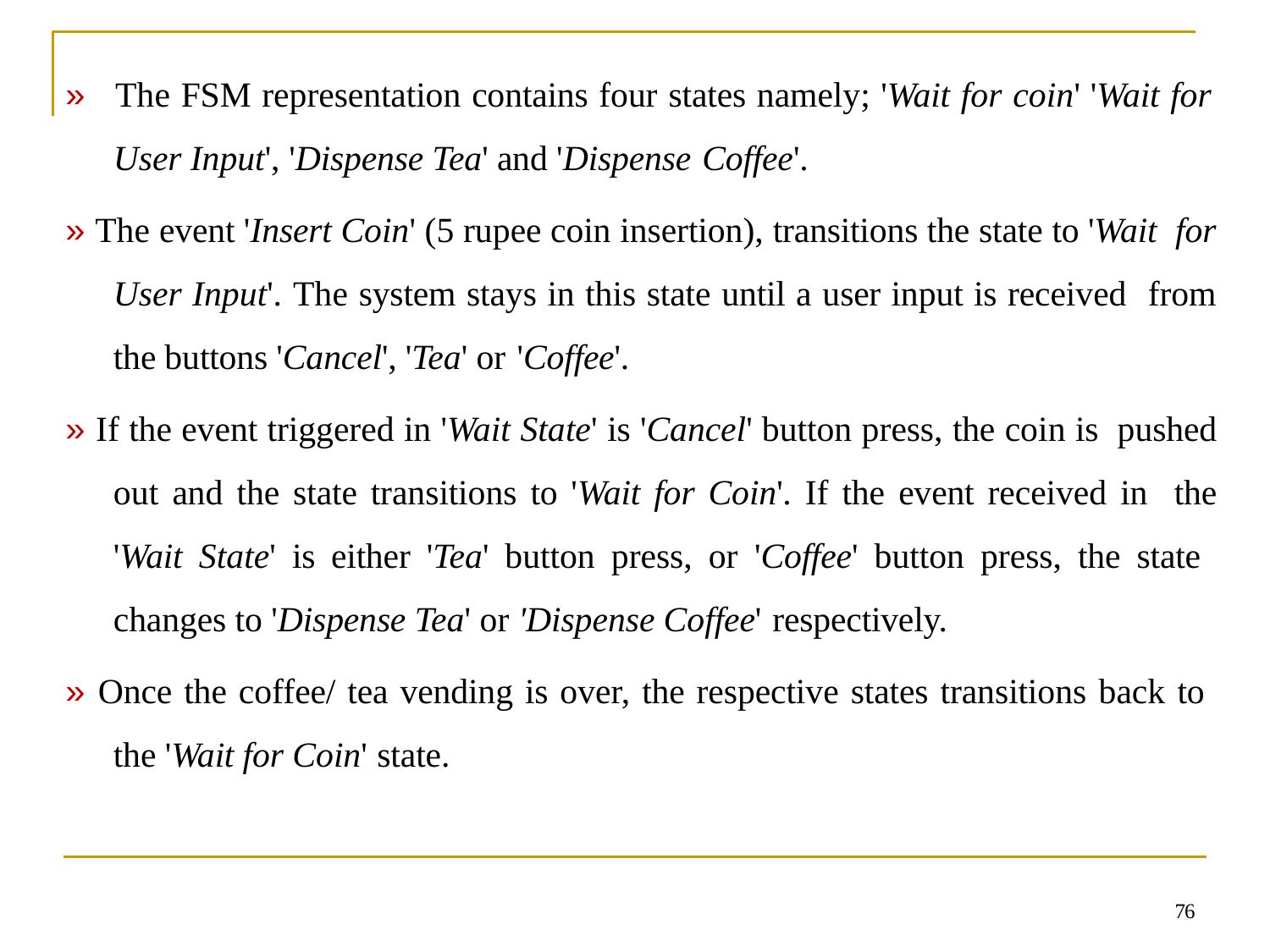

»	The FSM representation contains four states namely; 'Wait for coin' 'Wait for
User Input', 'Dispense Tea' and 'Dispense Coffee'.
» The event 'Insert Coin' (5 rupee coin insertion), transitions the state to 'Wait  for User Input'. The system stays in this state until a user input is received  from the buttons 'Cancel', 'Tea' or 'Coffee'.
» If the event triggered in 'Wait State' is 'Cancel' button press, the coin is  pushed out and the state transitions to 'Wait for Coin'. If the event received in  the 'Wait State' is either 'Tea' button press, or 'Coffee' button press, the state  changes to 'Dispense Tea' or 'Dispense Coffee' respectively.
» Once the coffee/ tea vending is over, the respective states transitions back to  the 'Wait for Coin' state.
76